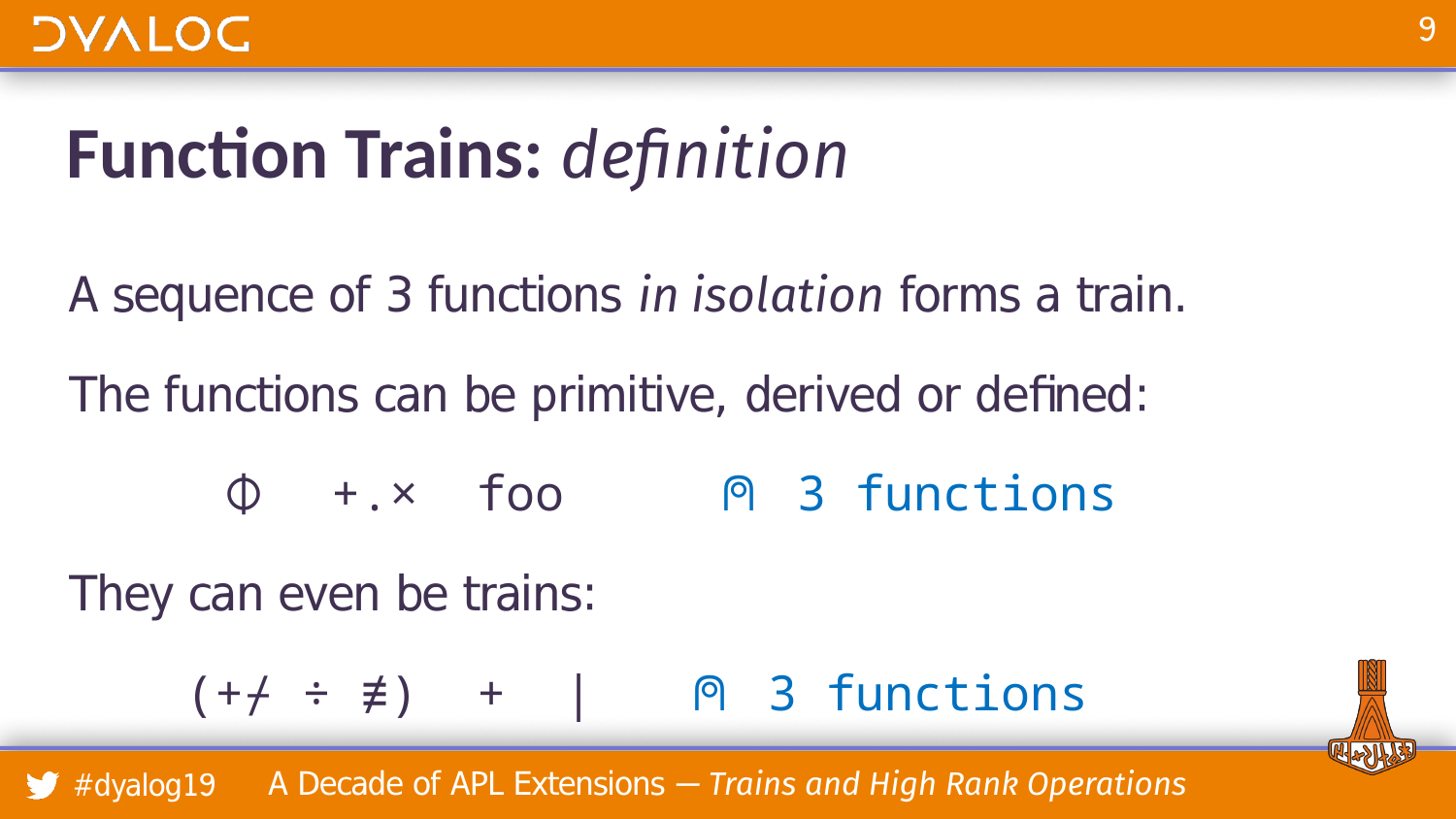

# Function Trains: definition
A sequence of 3 functions in isolation forms a train.
The functions can be primitive, derived or defined:
     ⌽  +.×  foo     ⍝ 3 functions
They can even be trains:
    (+⌿ ÷ ≢)  +  |   ⍝ 3 functions